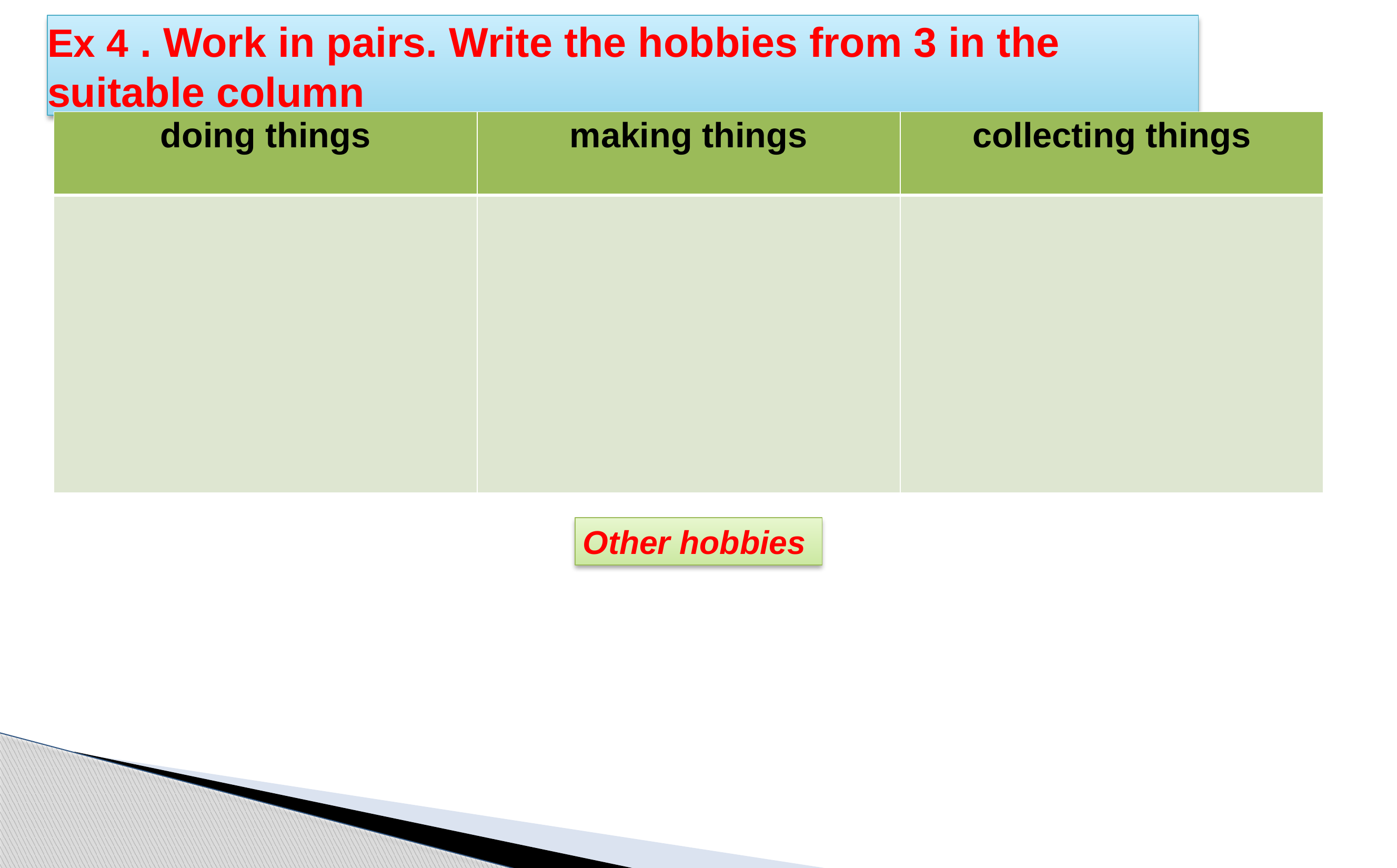

Ex 4 . Work in pairs. Write the hobbies from 3 in the suitable column
| doing things | making things | collecting things |
| --- | --- | --- |
|  |  |  |
Other hobbies